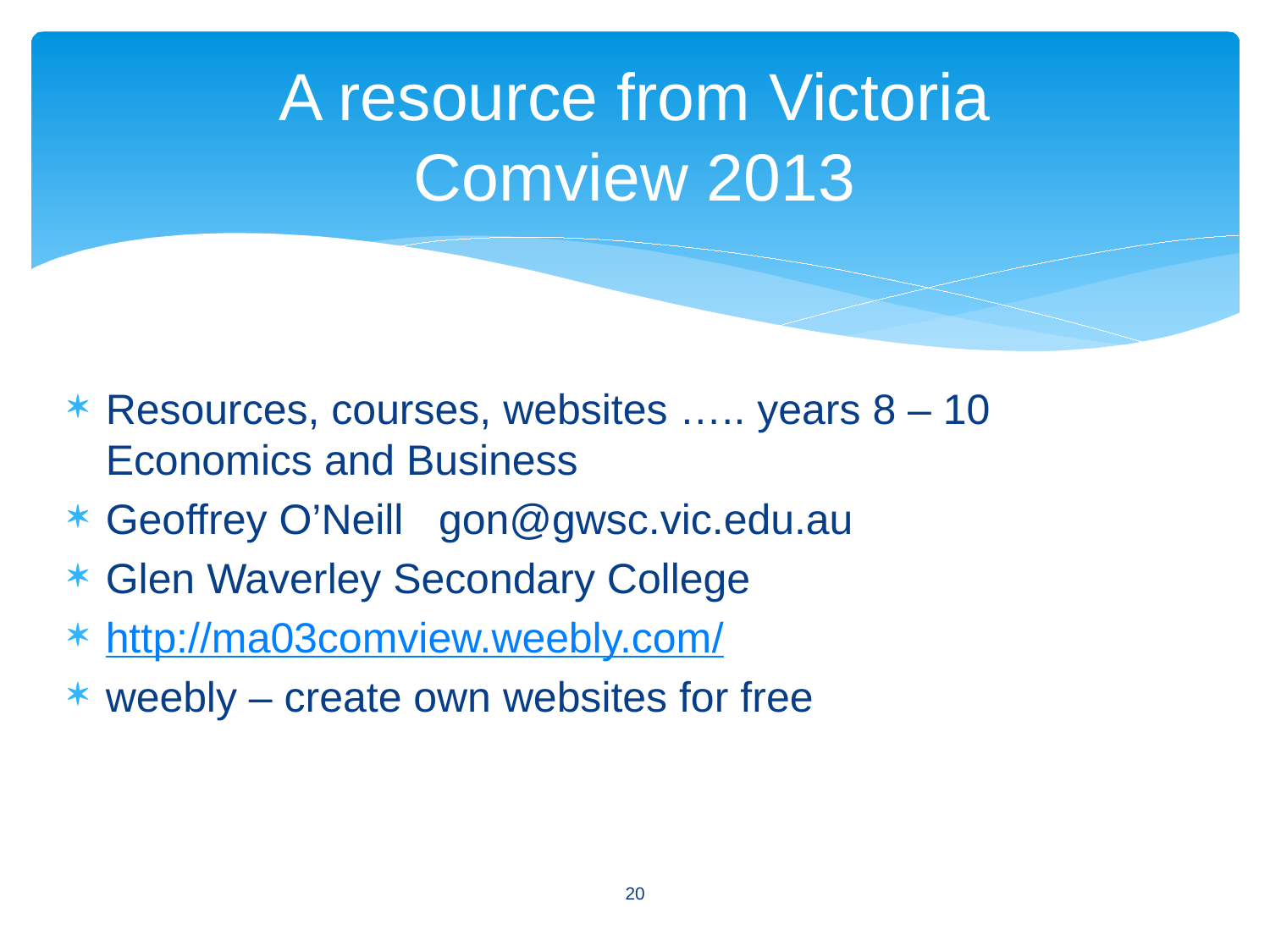

# A resource from Victoria Comview 2013
Resources, courses, websites ….. years 8 – 10 Economics and Business
Geoffrey O’Neill   gon@gwsc.vic.edu.au
Glen Waverley Secondary College
http://ma03comview.weebly.com/
weebly – create own websites for free

20